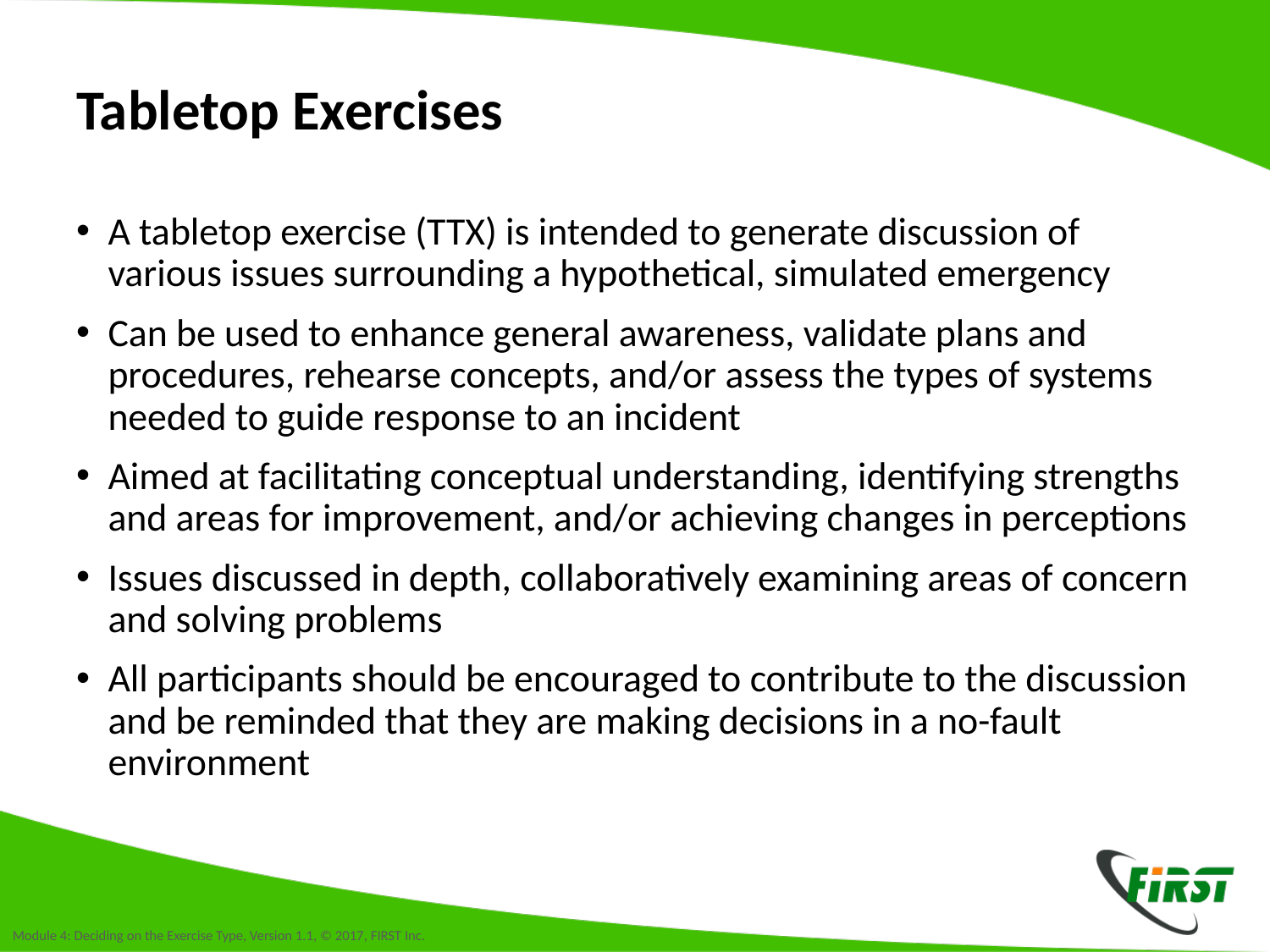

# Tabletop Exercises
A tabletop exercise (TTX) is intended to generate discussion of various issues surrounding a hypothetical, simulated emergency
Can be used to enhance general awareness, validate plans and procedures, rehearse concepts, and/or assess the types of systems needed to guide response to an incident
Aimed at facilitating conceptual understanding, identifying strengths and areas for improvement, and/or achieving changes in perceptions
Issues discussed in depth, collaboratively examining areas of concern and solving problems
All participants should be encouraged to contribute to the discussion and be reminded that they are making decisions in a no-fault environment